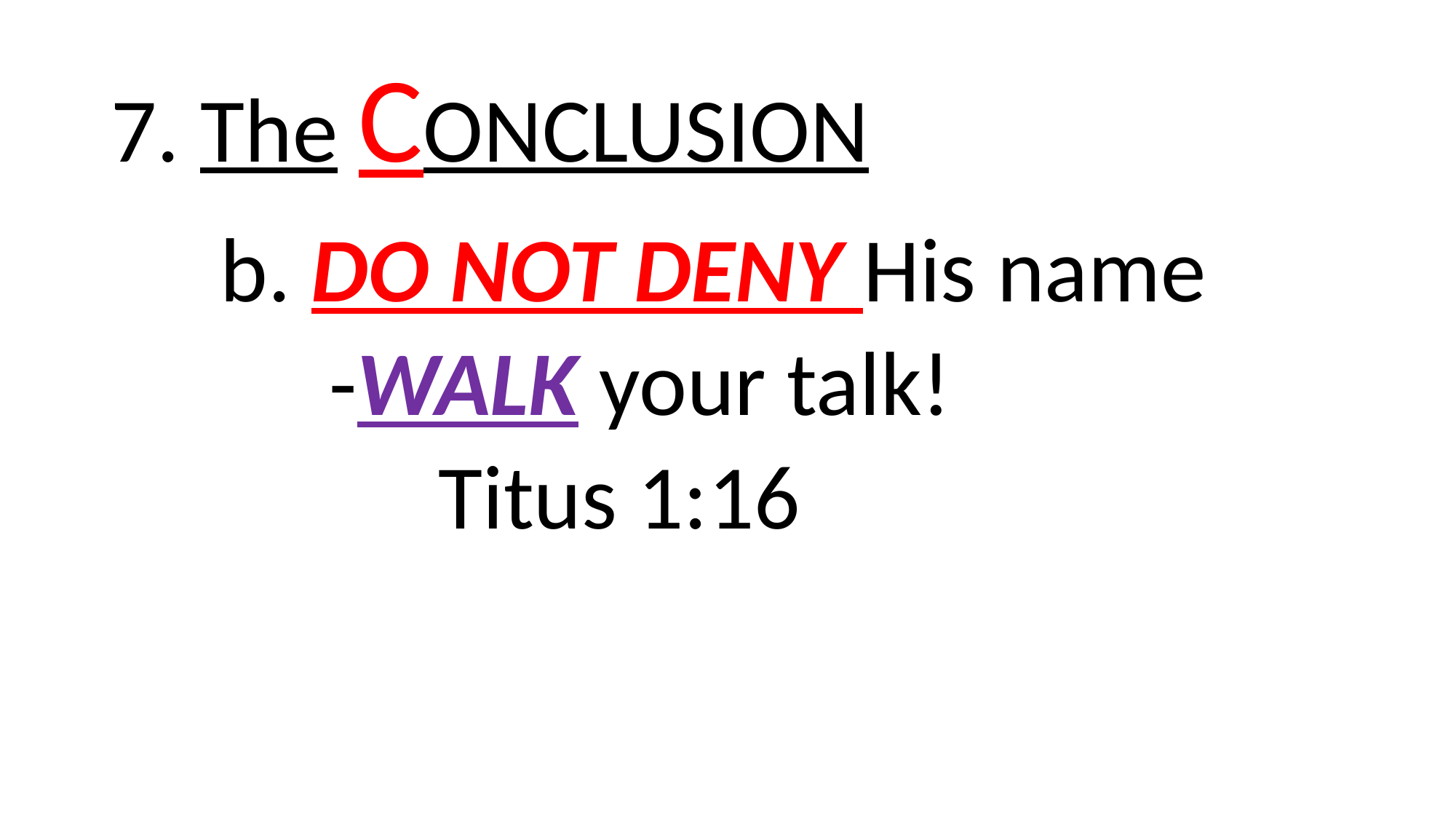

# 7. The CONCLUSION
	b. DO NOT DENY His name
		-WALK your talk!
			Titus 1:16